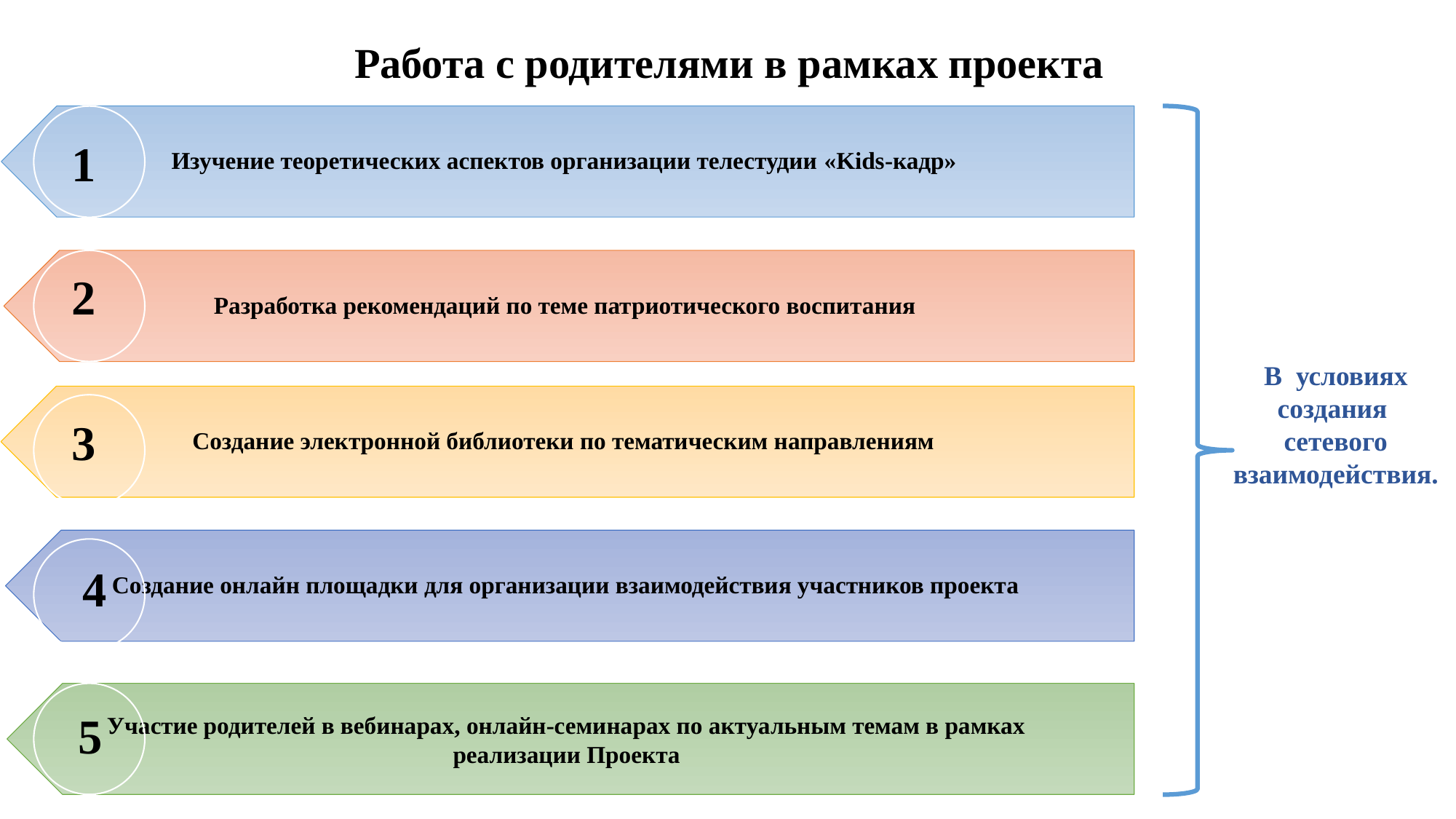

Работа с родителями в рамках проекта

Изучение теоретических аспектов организации телестудии «Kids-кадр»
Разработка рекомендаций по теме патриотического воспитания
Создание электронной библиотеки по тематическим направлениям
Создание онлайн площадки для организации взаимодействия участников проекта
Участие родителей в вебинарах, онлайн-семинарах по актуальным темам в рамках реализации Проекта

1
2
В  условиях создания
сетевого взаимодействия.

3
4

5